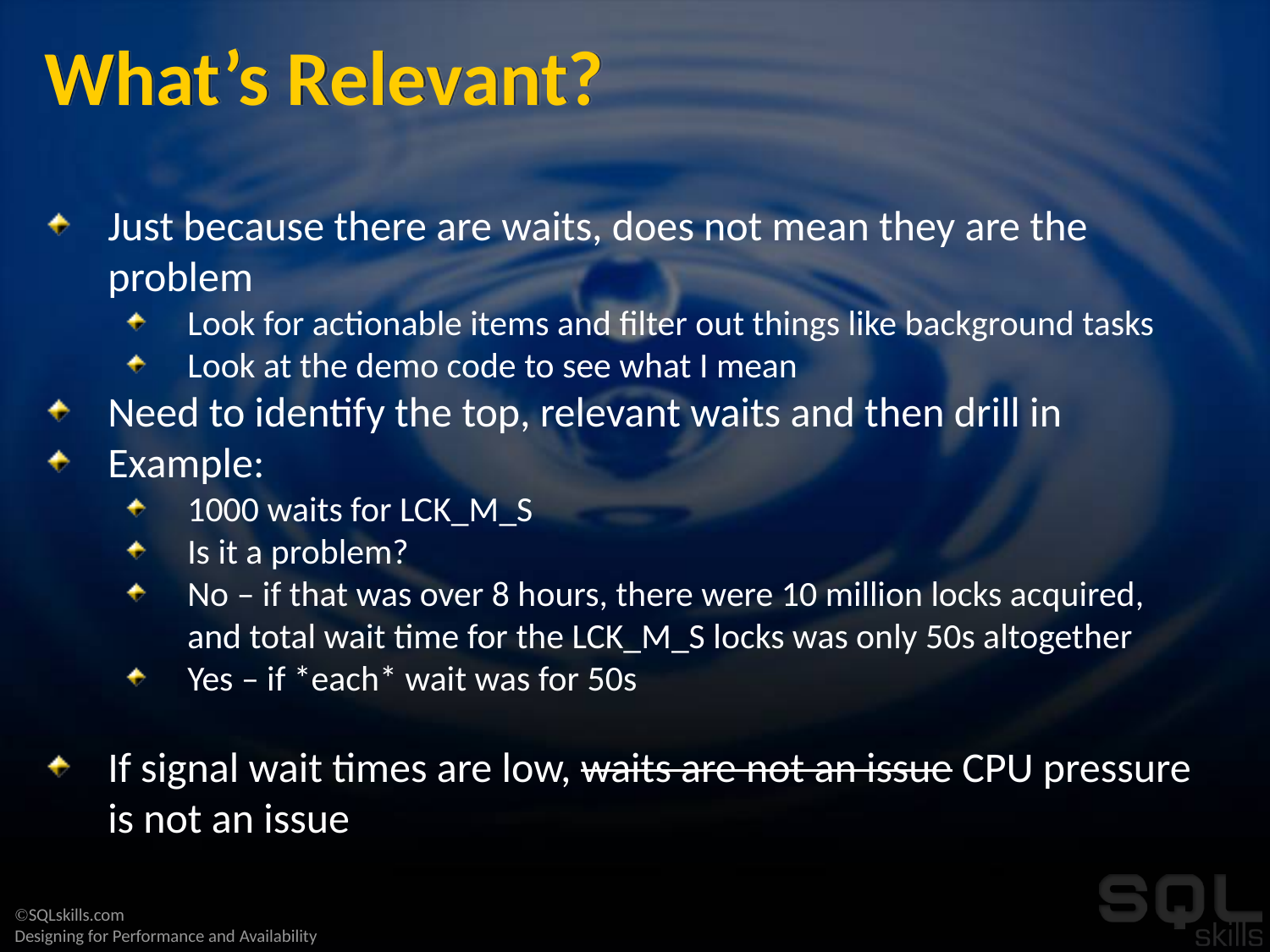

# What’s Relevant?
Just because there are waits, does not mean they are the problem
Look for actionable items and filter out things like background tasks
Look at the demo code to see what I mean
Need to identify the top, relevant waits and then drill in
Example:
1000 waits for LCK_M_S
Is it a problem?
No – if that was over 8 hours, there were 10 million locks acquired, and total wait time for the LCK_M_S locks was only 50s altogether
Yes – if *each* wait was for 50s
If signal wait times are low, waits are not an issue CPU pressure is not an issue